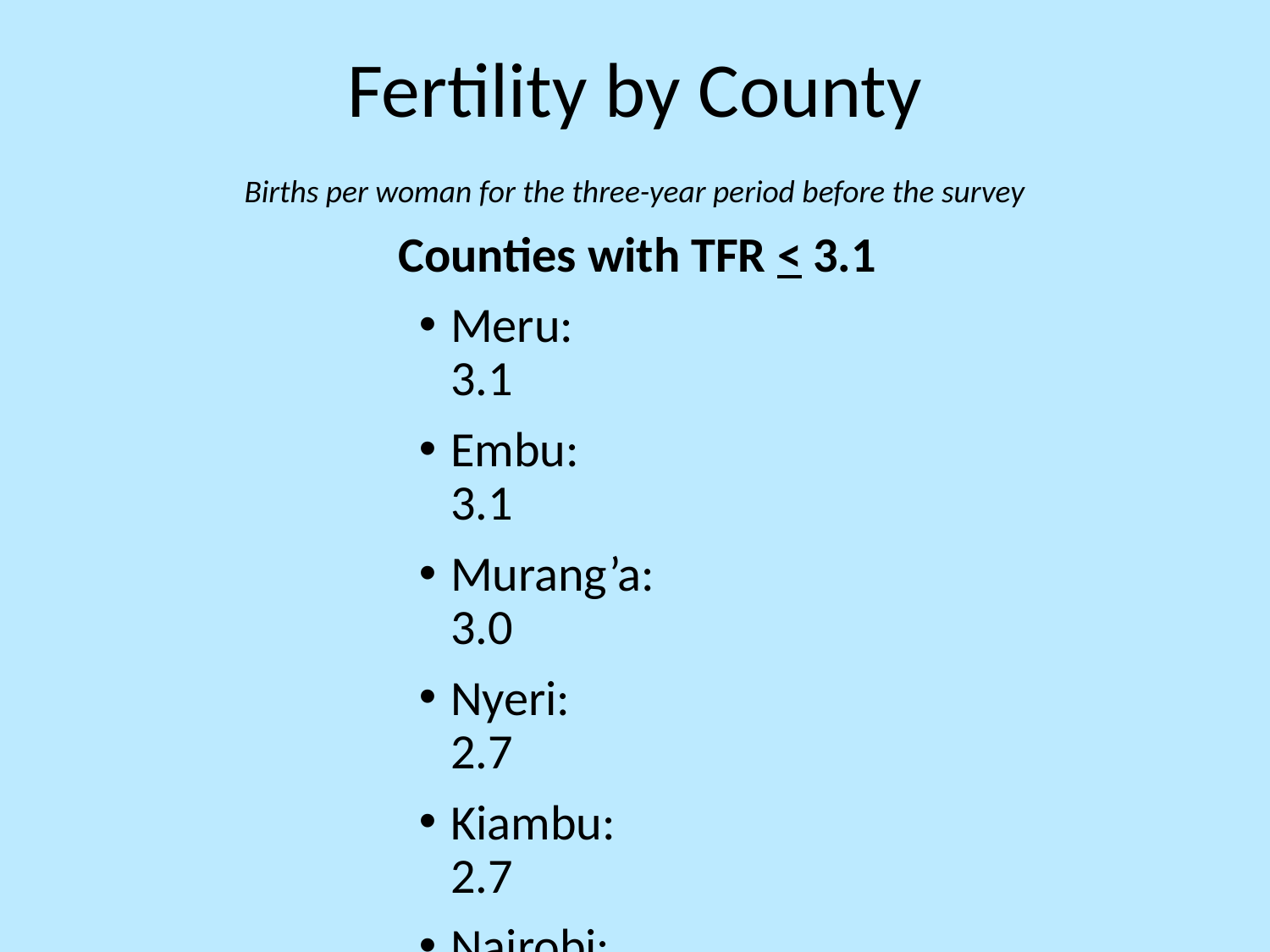

# Fertility by County
Births per woman for the three-year period before the survey
Counties with TFR < 3.1
Meru: 	3.1
Embu: 	3.1
Murang’a: 	3.0
Nyeri: 	2.7
Kiambu: 	2.7
Nairobi: 	2.7
Kirinyaga: 	2.3